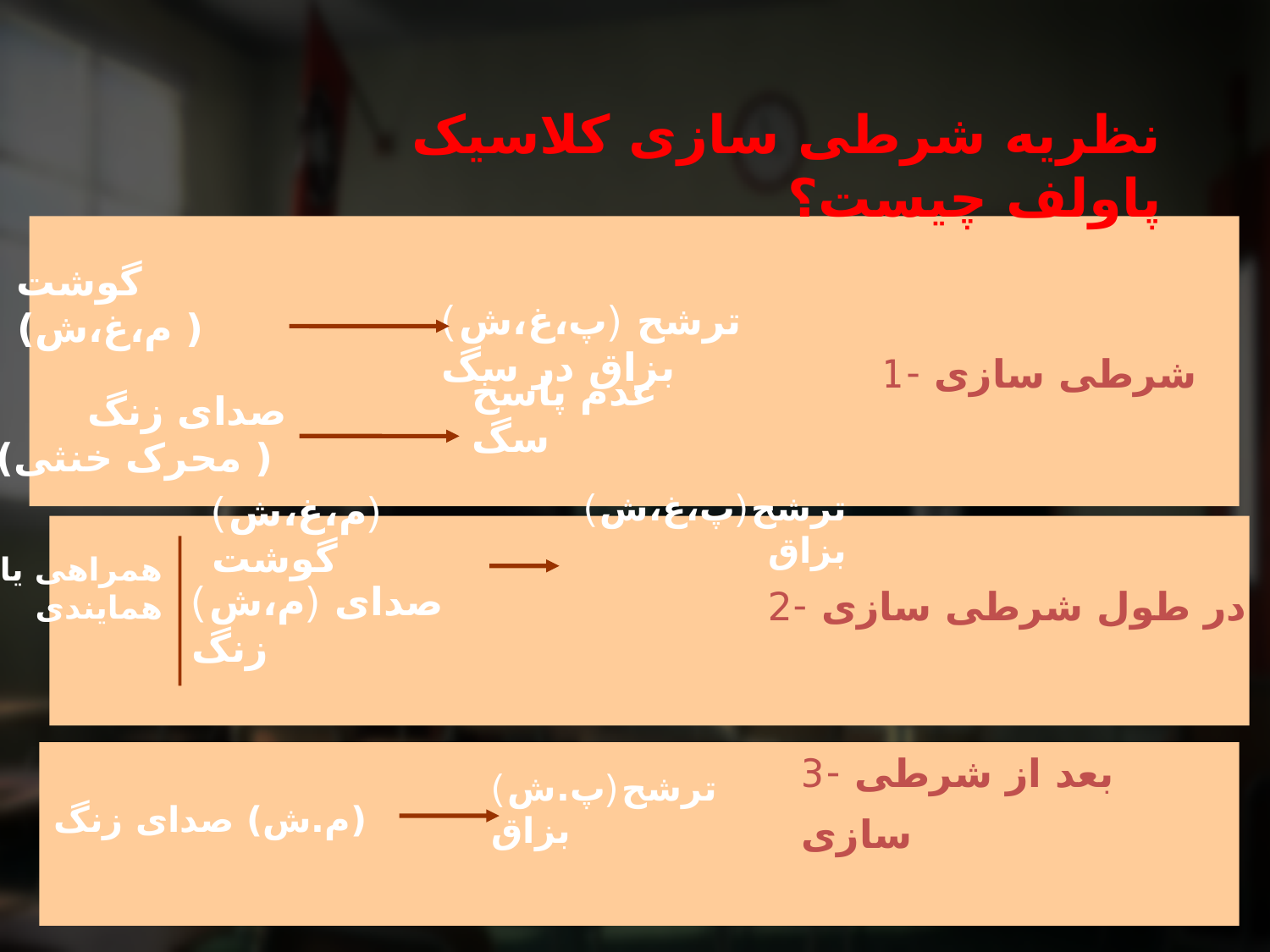

# نظریه شرطی سازی کلاسیک پاولف چیست؟
گوشت ( م،غ،ش)

(پ،غ،ش) ترشح بزاق در سگ
1- شرطی سازی

صدای زنگ
 ( محرک خنثی)
عدم پاسخ سگ

2- در طول شرطی سازی

(پ،غ،ش)ترشح بزاق
(م،غ،ش) گوشت

همراهی یا
همایندی
(م،ش) صدای زنگ
3- بعد از شرطی سازی

(م.ش) صدای زنگ
(پ.ش)ترشح بزاق